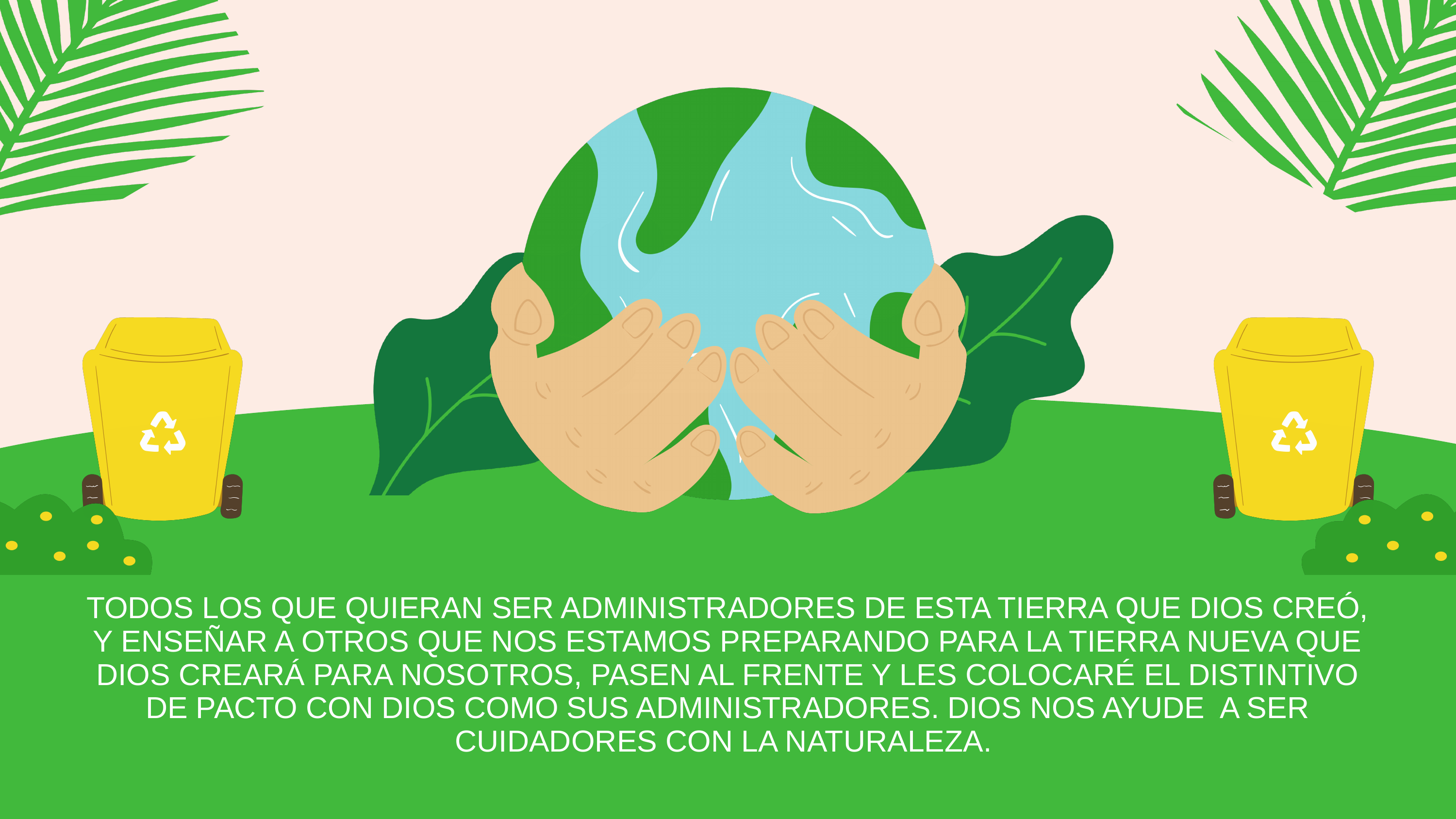

TODOS LOS QUE QUIERAN SER ADMINISTRADORES DE ESTA TIERRA QUE DIOS CREÓ, Y ENSEÑAR A OTROS QUE NOS ESTAMOS PREPARANDO PARA LA TIERRA NUEVA QUE DIOS CREARÁ PARA NOSOTROS, PASEN AL FRENTE Y LES COLOCARÉ EL DISTINTIVO DE PACTO CON DIOS COMO SUS ADMINISTRADORES. DIOS NOS AYUDE  A SER CUIDADORES CON LA NATURALEZA.